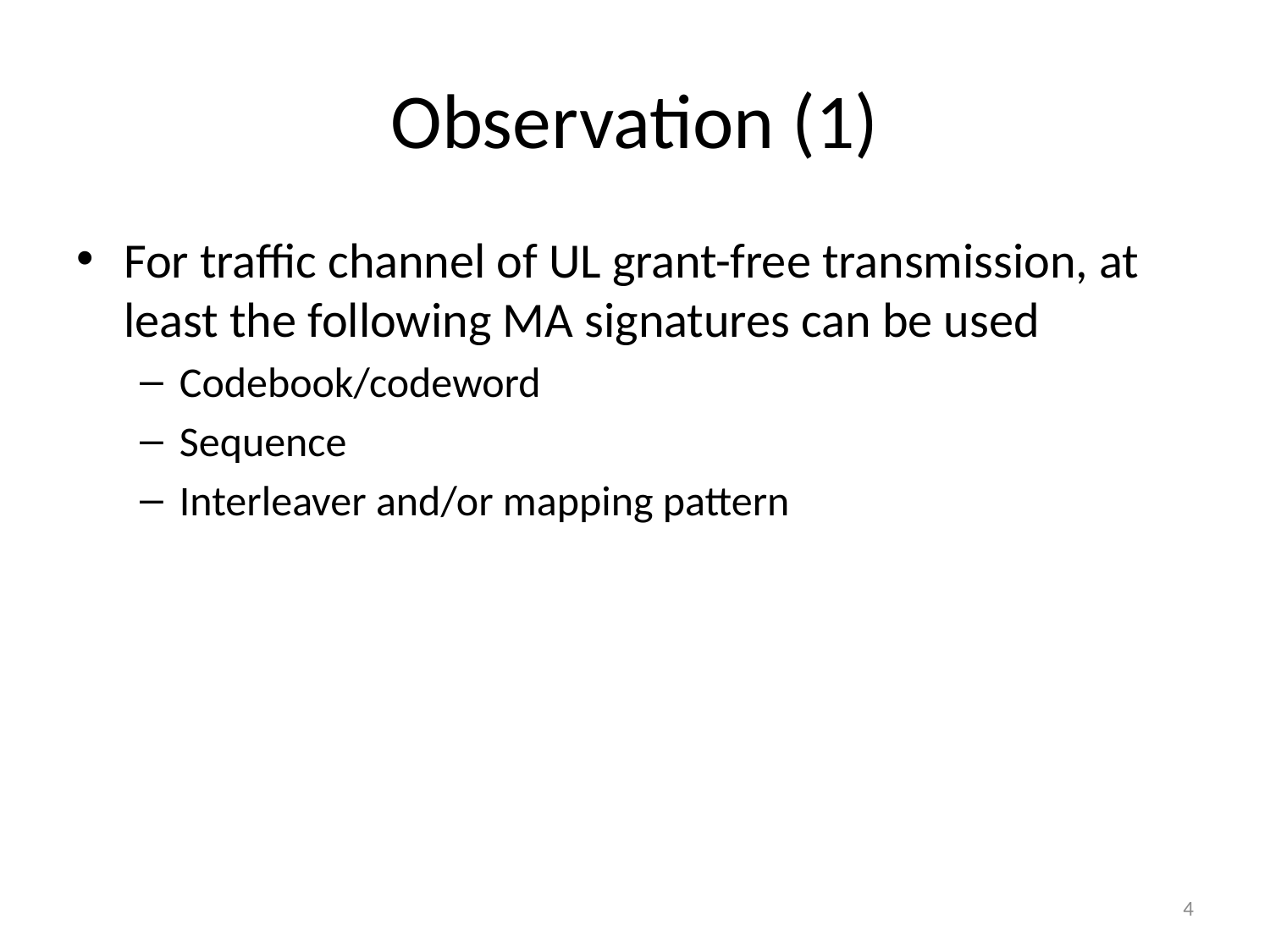

# Observation (1)
For traffic channel of UL grant-free transmission, at least the following MA signatures can be used
Codebook/codeword
Sequence
Interleaver and/or mapping pattern

4